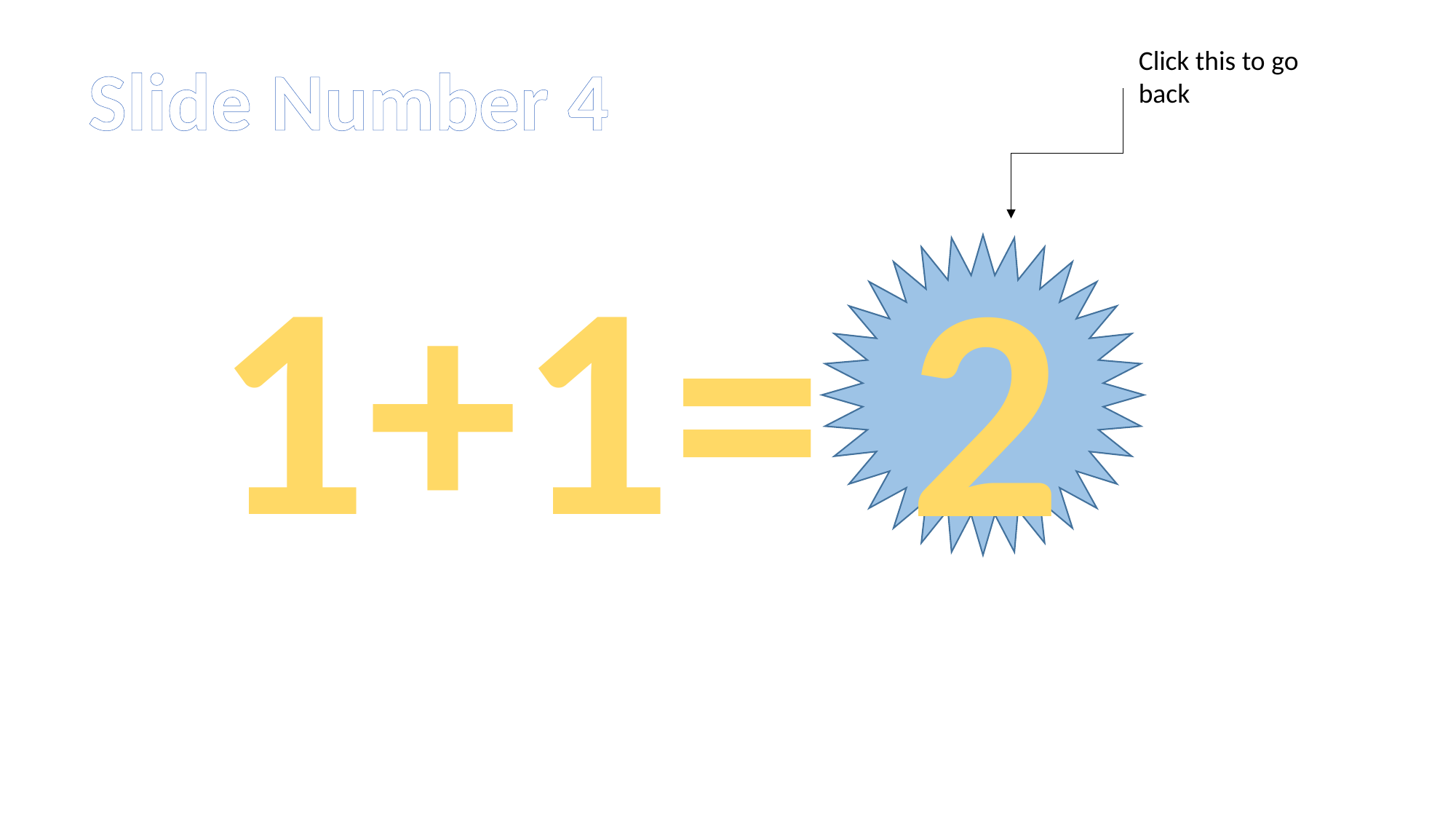

Click this to go back
Slide Number 4
1+1=
2